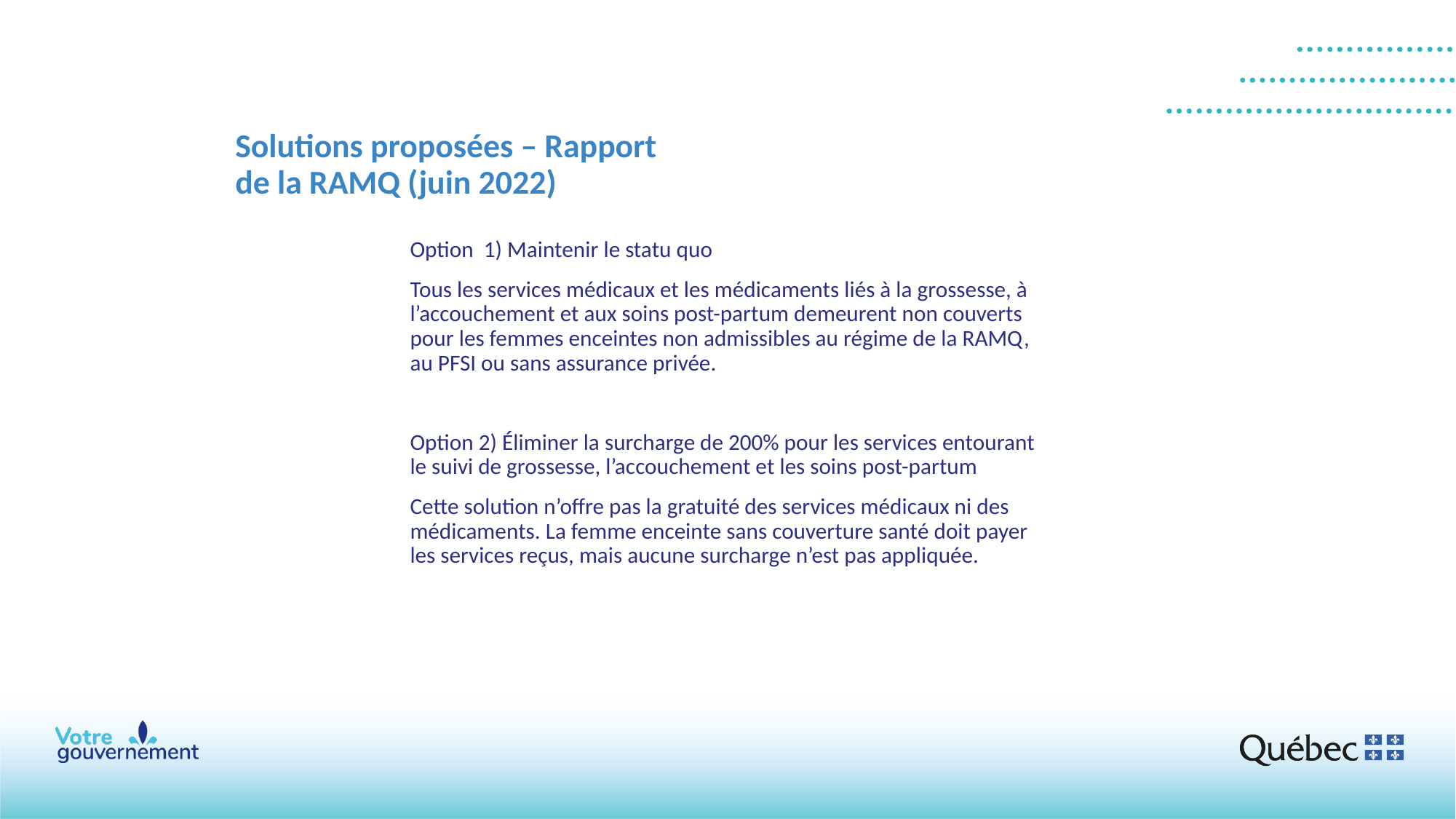

# Solutions proposées – Rapport de la RAMQ (juin 2022)
Option  1) Maintenir le statu quo
Tous les services médicaux et les médicaments liés à la grossesse, à l’accouchement et aux soins post-partum demeurent non couverts pour les femmes enceintes non admissibles au régime de la RAMQ, au PFSI ou sans assurance privée.

Option 2) Éliminer la surcharge de 200% pour les services entourant le suivi de grossesse, l’accouchement et les soins post-partum
Cette solution n’offre pas la gratuité des services médicaux ni des médicaments. La femme enceinte sans couverture santé doit payer les services reçus, mais aucune surcharge n’est pas appliquée.